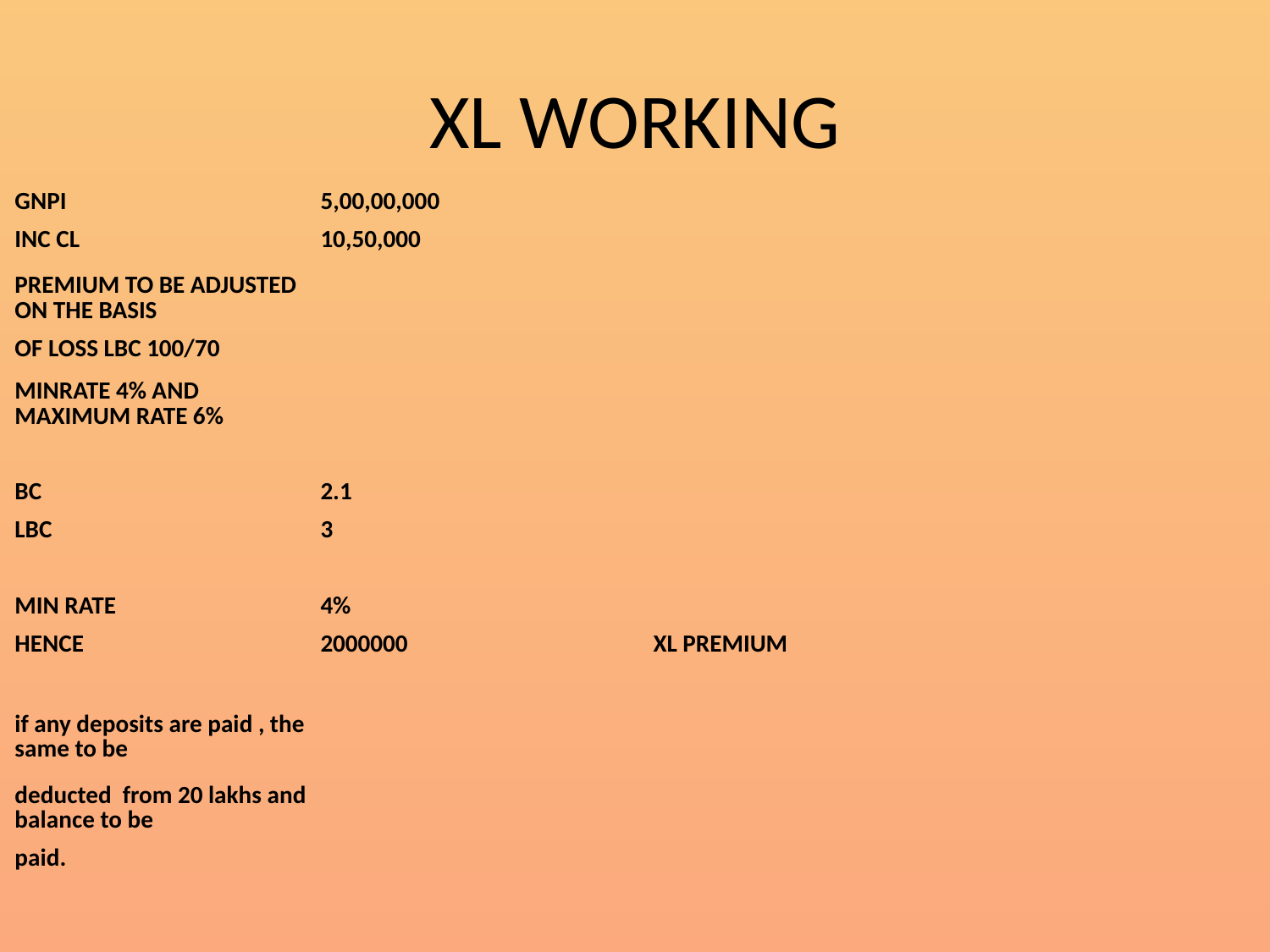

# XL WORKING
| GNPI | 5,00,00,000 |  |  |
| --- | --- | --- | --- |
| INC CL | 10,50,000 |  |  |
| PREMIUM TO BE ADJUSTED ON THE BASIS |  |  |  |
| OF LOSS LBC 100/70 |  |  |  |
| MINRATE 4% AND MAXIMUM RATE 6% |  |  |  |
|  |  |  |  |
| BC | 2.1 |  |  |
| LBC | 3 |  |  |
|  |  |  |  |
| MIN RATE | 4% |  |  |
| HENCE | 2000000 | XL PREMIUM |  |
|  |  |  |  |
| if any deposits are paid , the same to be |  |  |  |
| deducted from 20 lakhs and balance to be |  |  |  |
| paid. |  |  |  |
|  |  |  |  |
|  |  |  |  |